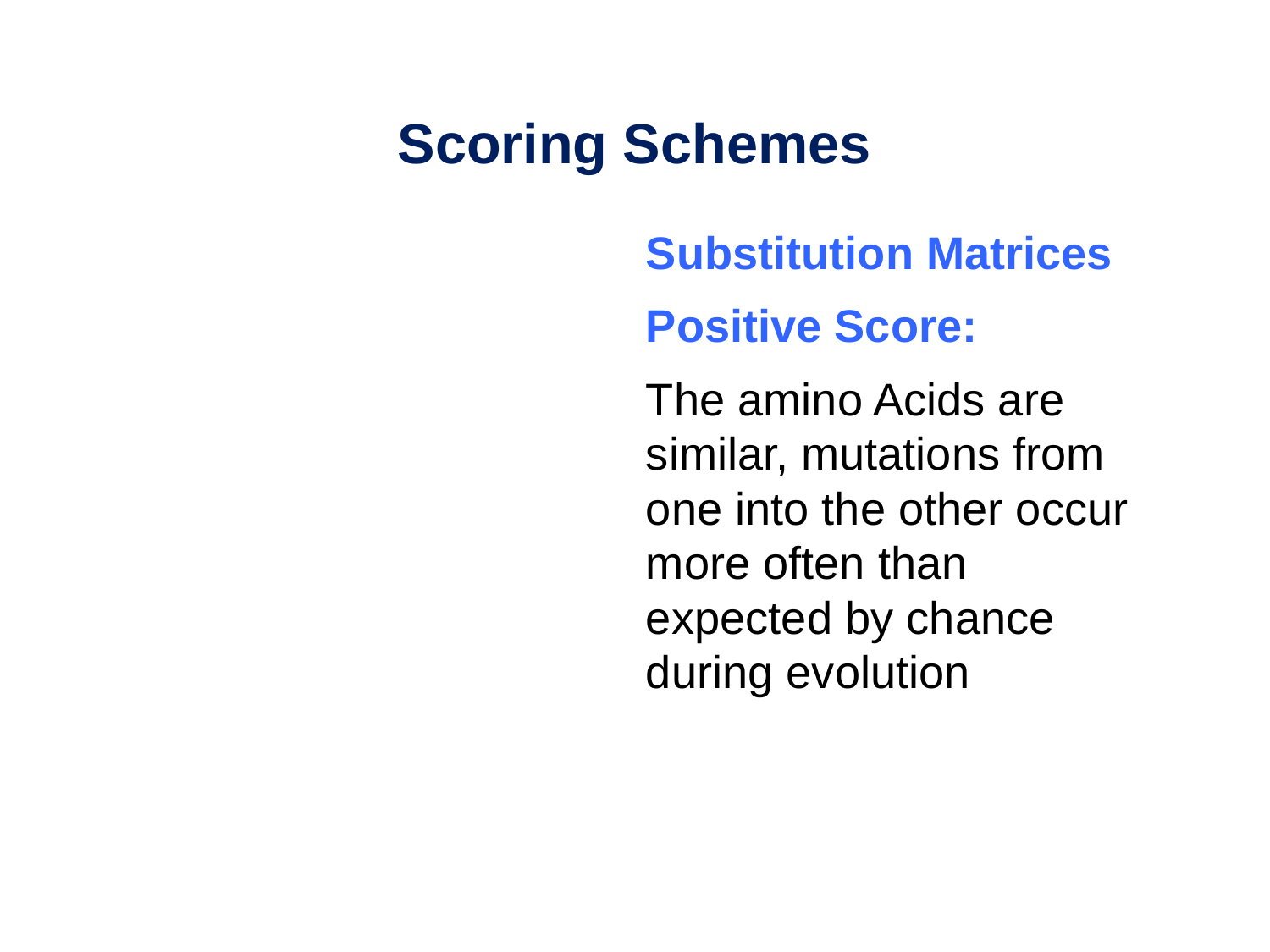

Scoring Schemes
Substitution Matrices
Positive Score:
The amino Acids are similar, mutations from one into the other occur more often than expected by chance during evolution